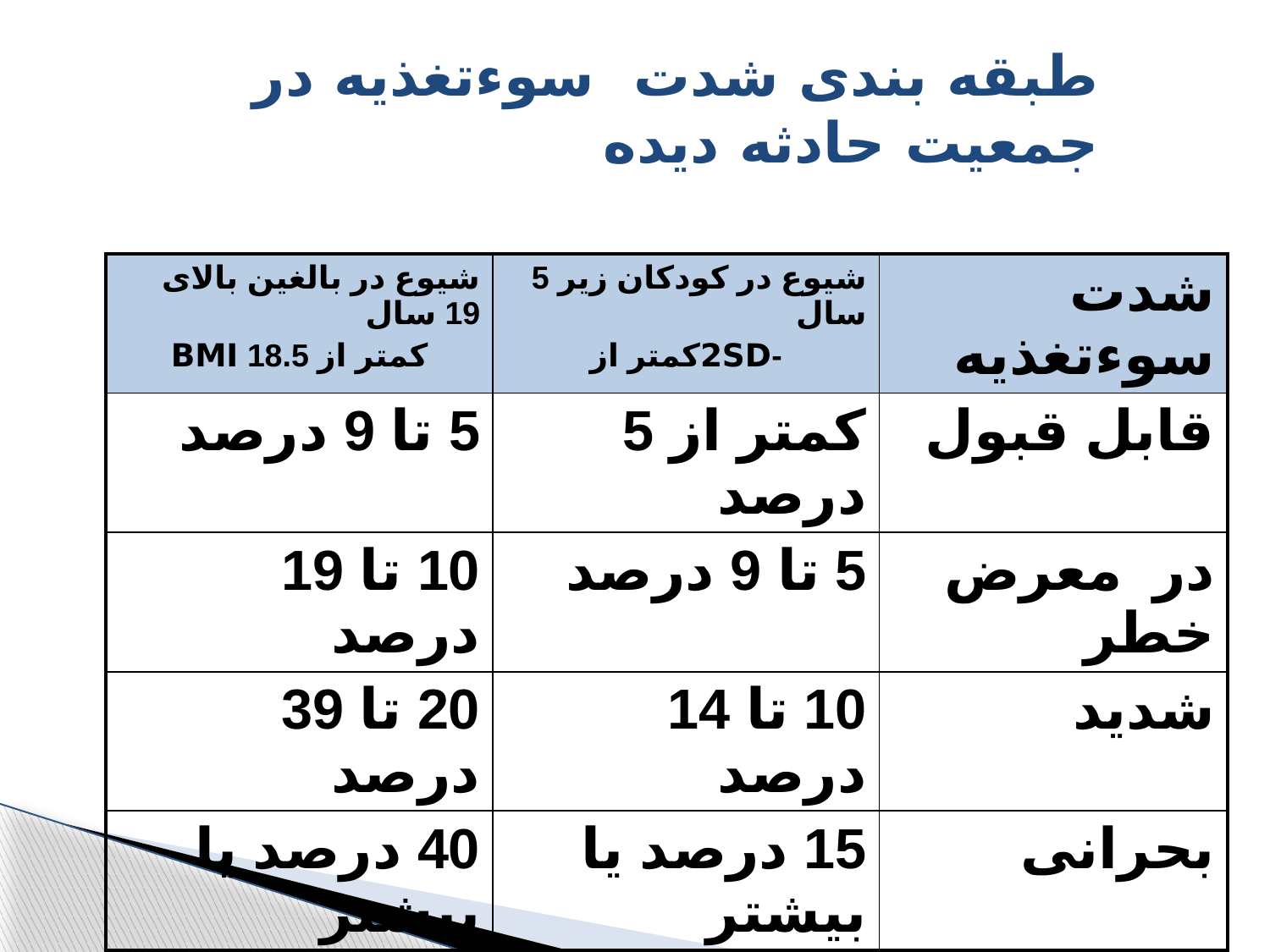

# طبقه بندی شدت  سوءتغذیه در جمعیت حادثه دیده
| شیوع در بالغین بالای 19 سال کمتر از 18.5 BMI | شیوع در کودکان زیر 5 سال -2SDکمتر از | شدت سوءتغذیه |
| --- | --- | --- |
| 5 تا 9 درصد | کمتر از 5 درصد | قابل قبول |
| 10 تا 19 درصد | 5 تا 9 درصد | در معرض خطر |
| 20 تا 39 درصد | 10 تا 14 درصد | شدید |
| 40 درصد یا بیشتر | 15 درصد یا بیشتر | بحرانی |